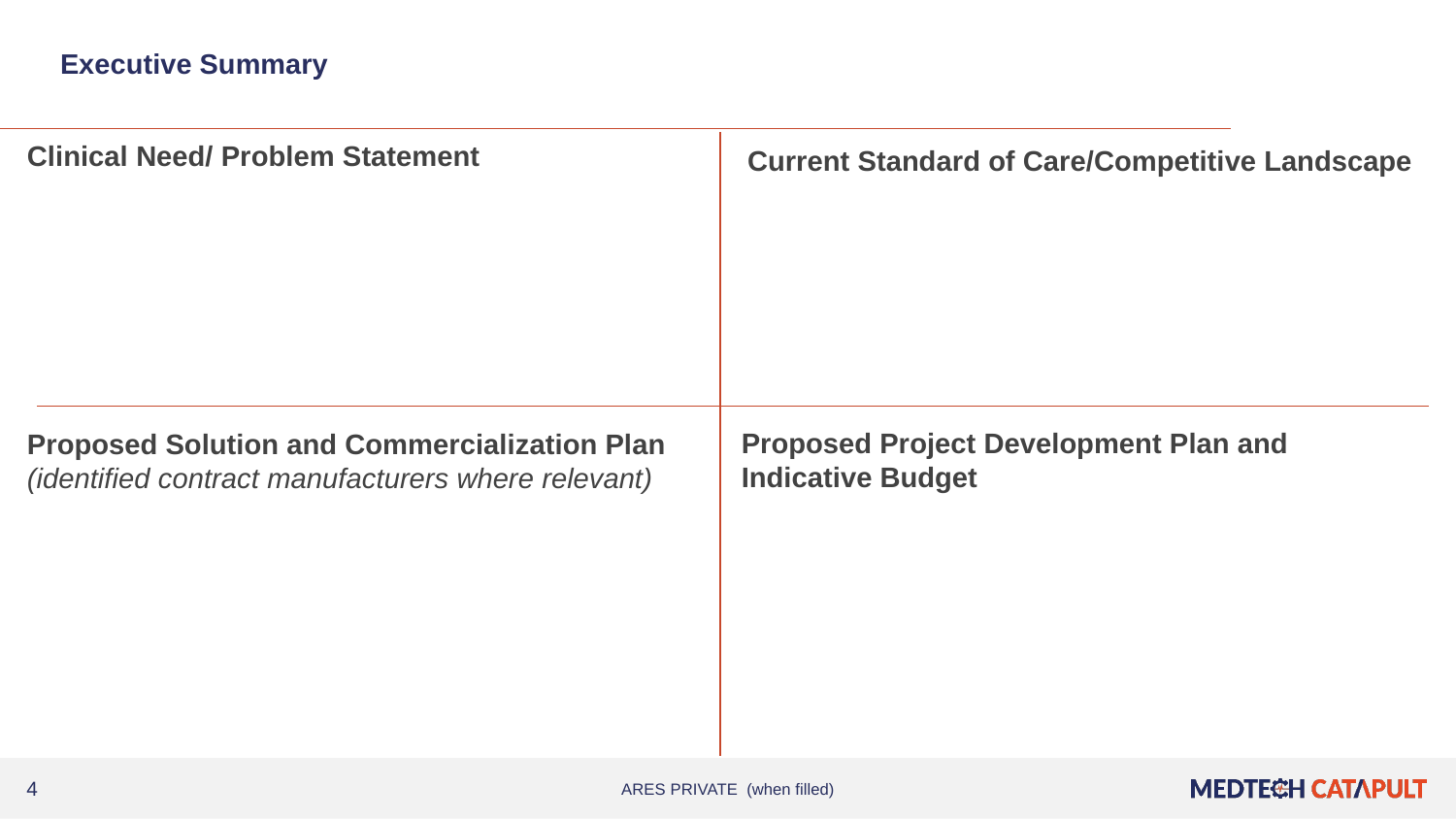

# Executive Summary
Clinical Need/ Problem Statement
Current Standard of Care/Competitive Landscape
Proposed Project Development Plan and Indicative Budget
Proposed Solution and Commercialization Plan
(identified contract manufacturers where relevant)
ARES PRIVATE  (when filled)